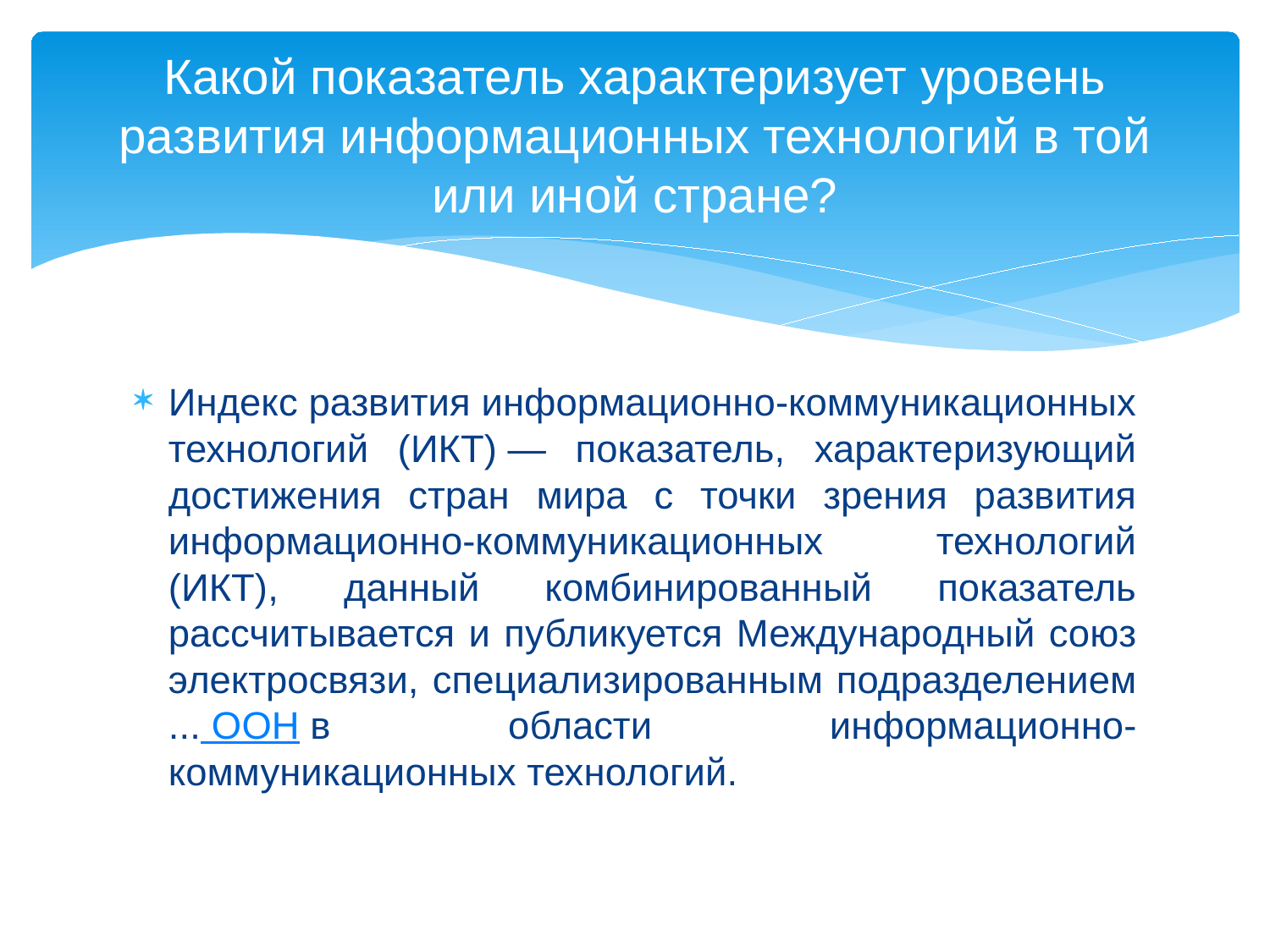

# Какой показатель характеризует уровень развития информационных технологий в той или иной стране?
Индекс развития информационно-коммуникационных технологий (ИКТ) — показатель, характеризующий достижения стран мира с точки зрения развития информационно-коммуникационных технологий (ИКТ), данный комбинированный показатель рассчитывается и публикуется Международный союз электросвязи, специализированным подразделением ... ООН в области информационно-коммуникационных технологий.